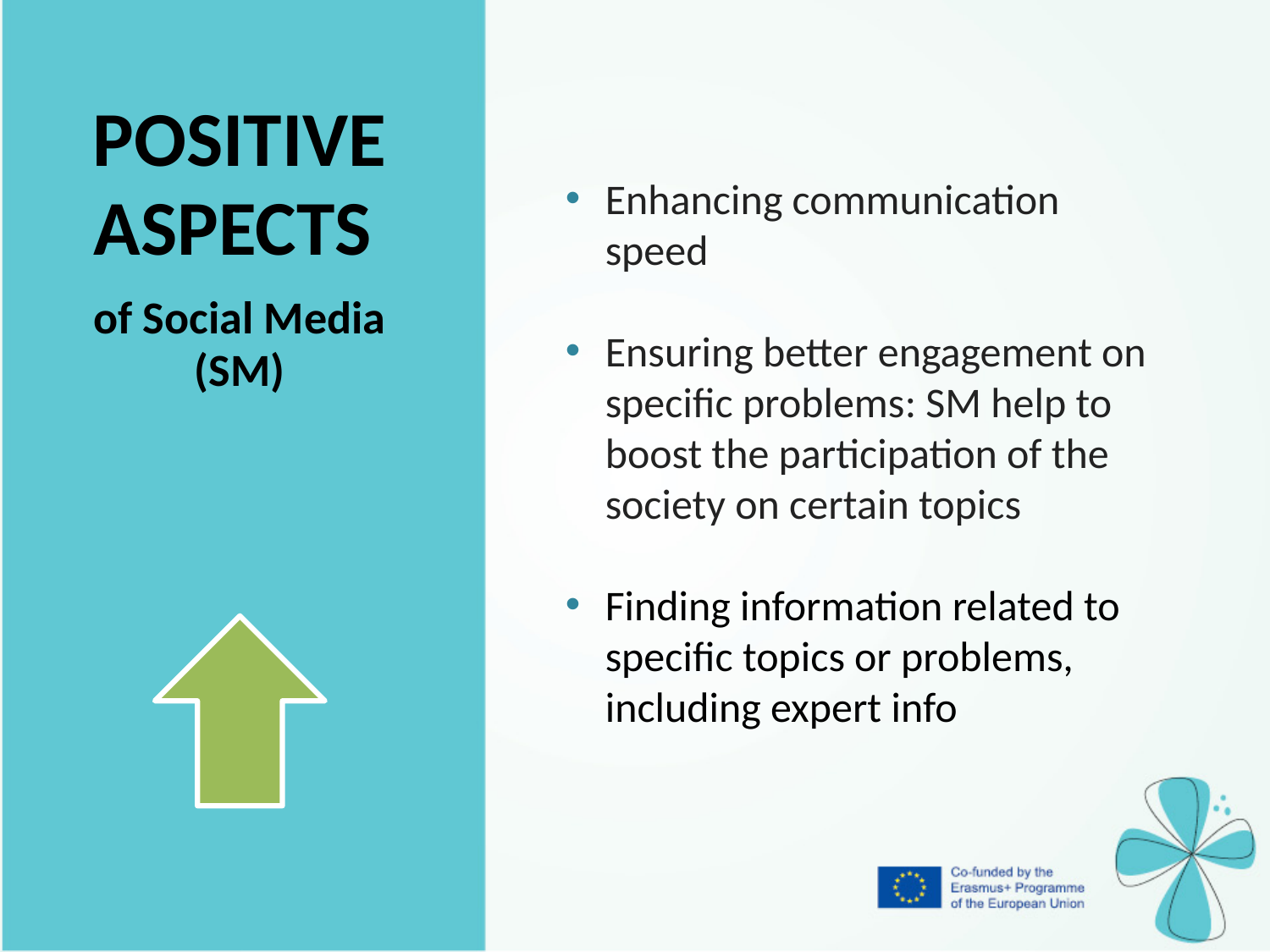

| positive aspects of Social Media (SM) |
| --- |
Enhancing communication
speed

Ensuring better engagement on specific problems: SM help to boost the participation of the society on certain topics

Finding information related to specific topics or problems, including expert info